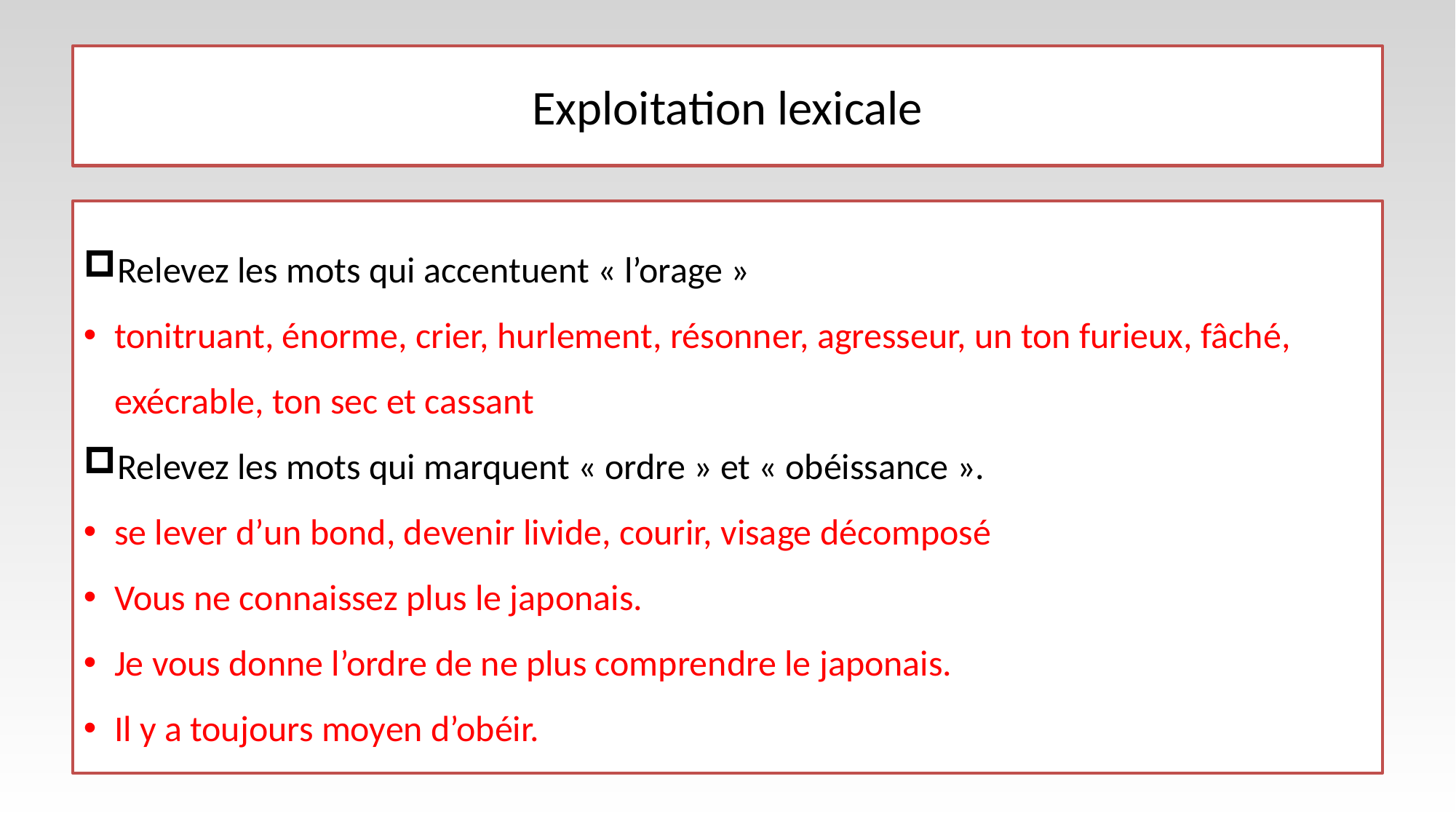

# Exploitation lexicale
Relevez les mots qui accentuent « l’orage »
tonitruant, énorme, crier, hurlement, résonner, agresseur, un ton furieux, fâché, exécrable, ton sec et cassant
Relevez les mots qui marquent « ordre » et « obéissance ».
se lever d’un bond, devenir livide, courir, visage décomposé
Vous ne connaissez plus le japonais.
Je vous donne l’ordre de ne plus comprendre le japonais.
Il y a toujours moyen d’obéir.